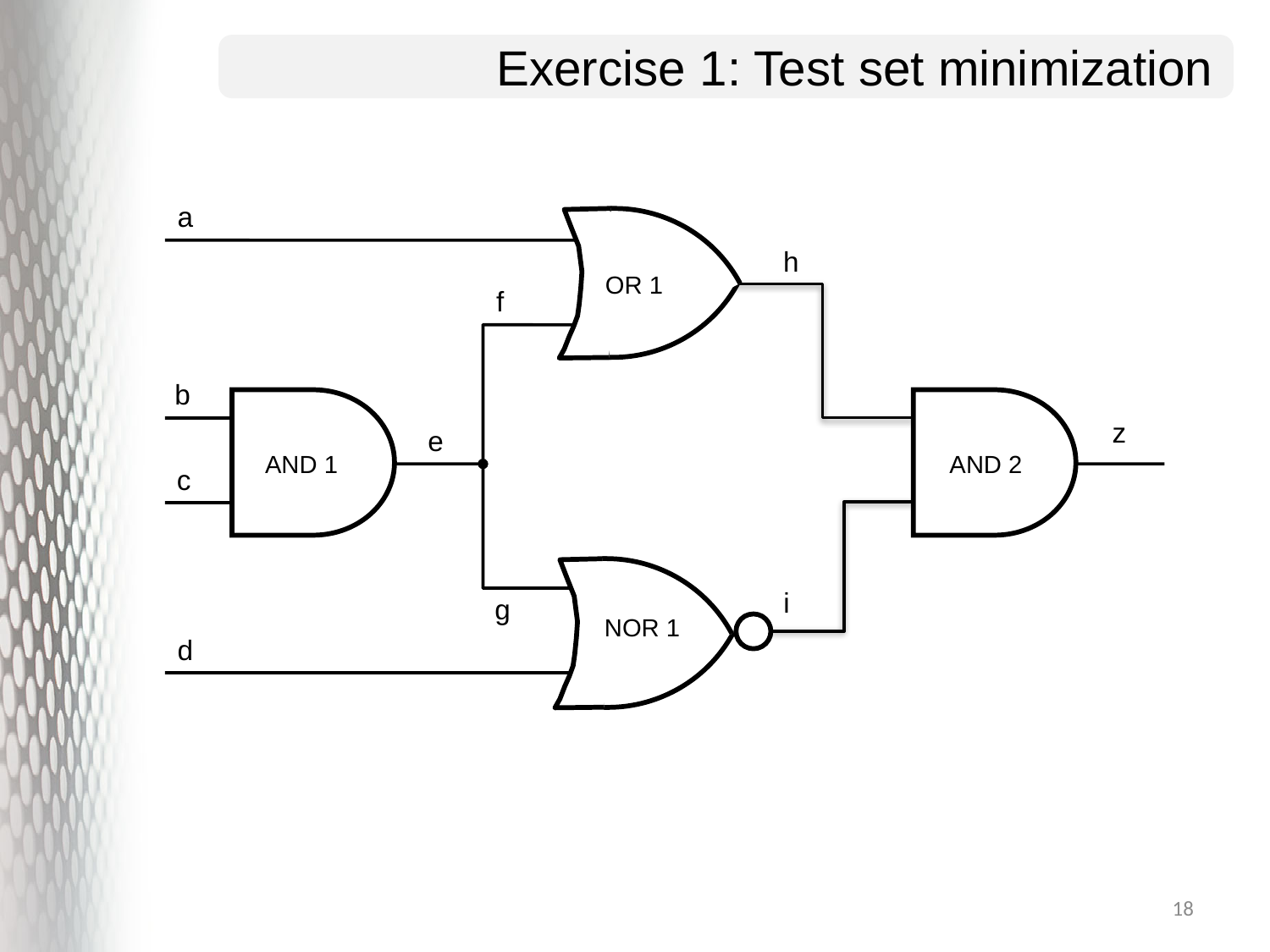

# Exercise 1: Test set minimization
a

h

OR 1
f

b

z
e

AND 1
AND 2
c

i
g

NOR 1

d

18